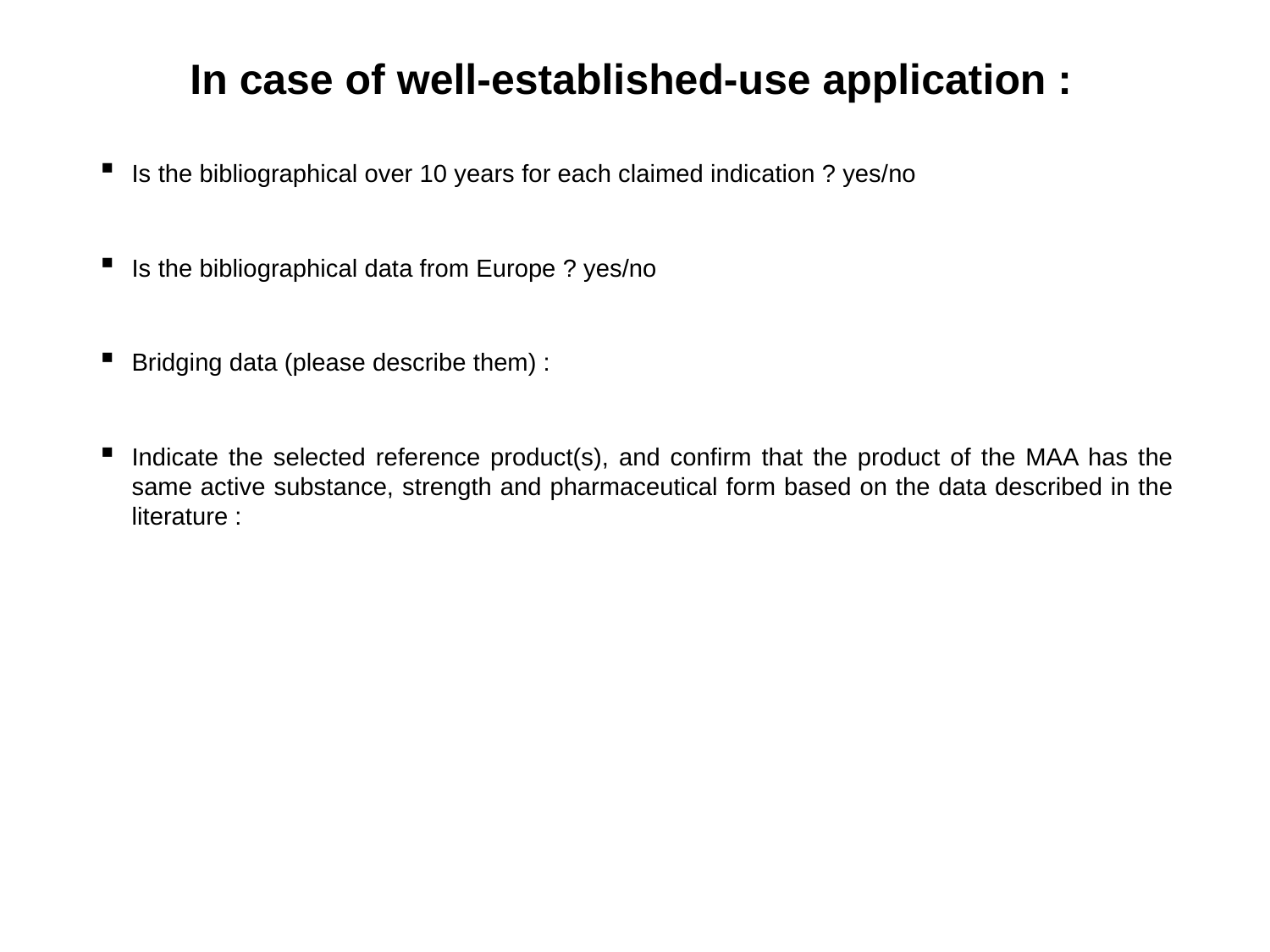

# In case of well-established-use application :
Is the bibliographical over 10 years for each claimed indication ? yes/no

Is the bibliographical data from Europe ? yes/no

Bridging data (please describe them) :

Indicate the selected reference product(s), and confirm that the product of the MAA has the same active substance, strength and pharmaceutical form based on the data described in the literature :

20